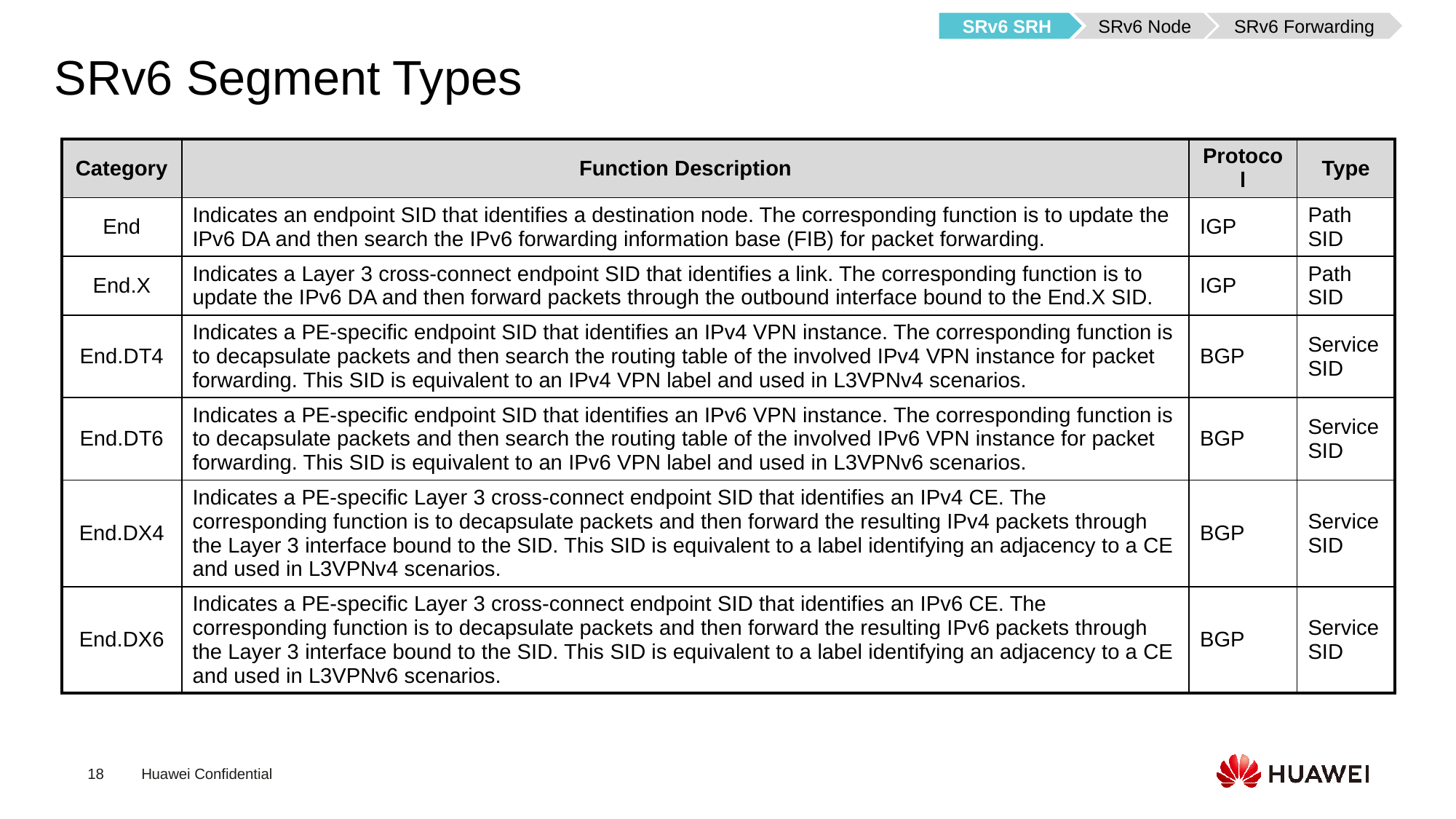

SRv6 SRH
SRv6 Node
SRv6 Forwarding
# SRv6 Segment Types

| Category | Function Description | Protocol | Type |
| --- | --- | --- | --- |
| End | Indicates an endpoint SID that identifies a destination node. The corresponding function is to update the IPv6 DA and then search the IPv6 forwarding information base (FIB) for packet forwarding. | IGP | Path SID |
| End.X | Indicates a Layer 3 cross-connect endpoint SID that identifies a link. The corresponding function is to update the IPv6 DA and then forward packets through the outbound interface bound to the End.X SID. | IGP | Path SID |
| End.DT4 | Indicates a PE-specific endpoint SID that identifies an IPv4 VPN instance. The corresponding function is to decapsulate packets and then search the routing table of the involved IPv4 VPN instance for packet forwarding. This SID is equivalent to an IPv4 VPN label and used in L3VPNv4 scenarios. | BGP | Service SID |
| End.DT6 | Indicates a PE-specific endpoint SID that identifies an IPv6 VPN instance. The corresponding function is to decapsulate packets and then search the routing table of the involved IPv6 VPN instance for packet forwarding. This SID is equivalent to an IPv6 VPN label and used in L3VPNv6 scenarios. | BGP | Service SID |
| End.DX4 | Indicates a PE-specific Layer 3 cross-connect endpoint SID that identifies an IPv4 CE. The corresponding function is to decapsulate packets and then forward the resulting IPv4 packets through the Layer 3 interface bound to the SID. This SID is equivalent to a label identifying an adjacency to a CE and used in L3VPNv4 scenarios. | BGP | Service SID |
| End.DX6 | Indicates a PE-specific Layer 3 cross-connect endpoint SID that identifies an IPv6 CE. The corresponding function is to decapsulate packets and then forward the resulting IPv6 packets through the Layer 3 interface bound to the SID. This SID is equivalent to a label identifying an adjacency to a CE and used in L3VPNv6 scenarios. | BGP | Service SID |